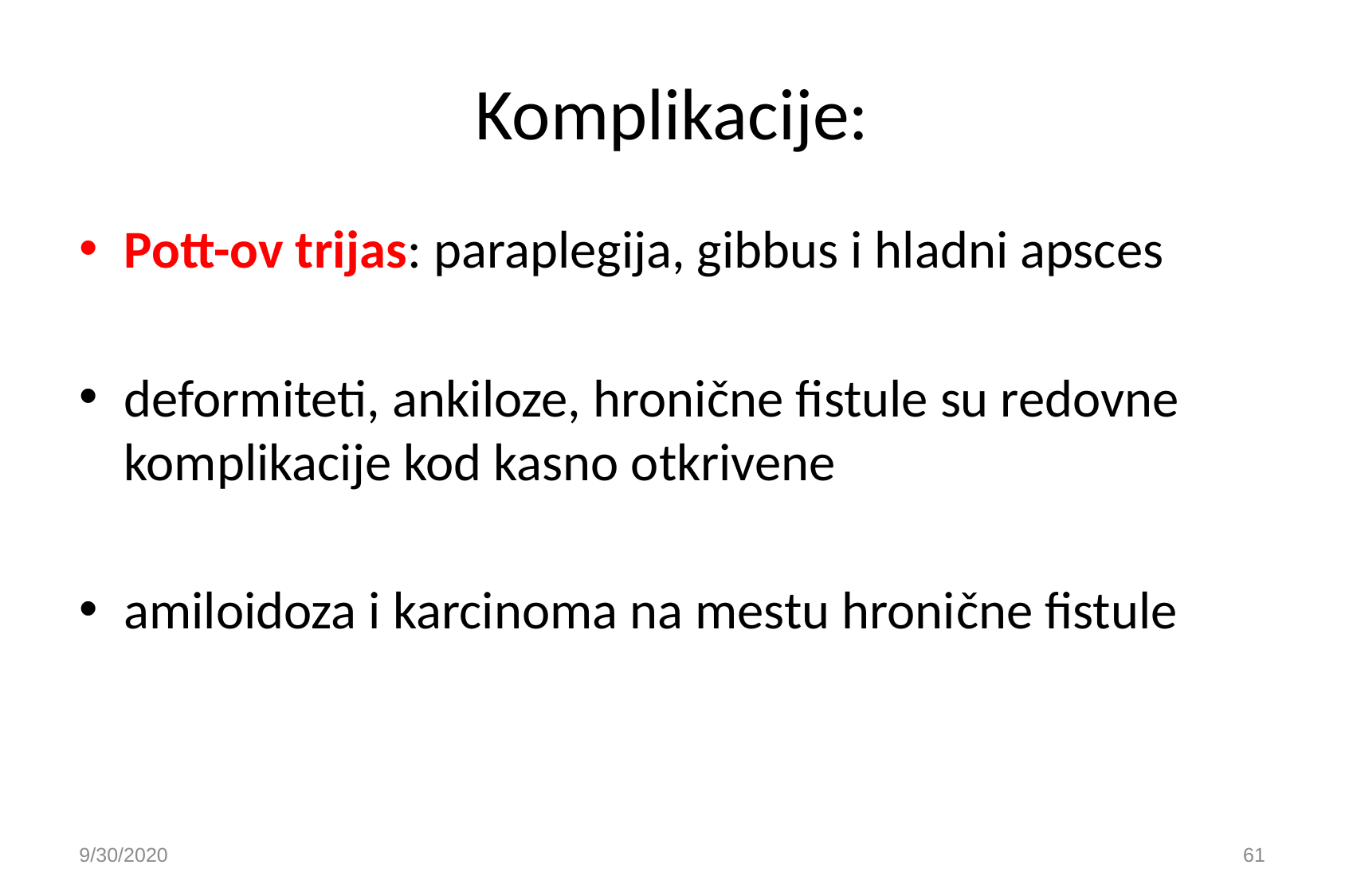

# Komplikacije:
Pott-ov trijas: paraplegija, gibbus i hladni apsces

deformiteti, ankiloze, hronične fistule su redovne komplikacije kod kasno otkrivene

amiloidoza i karcinoma na mestu hronične fistule
9/30/2020
61